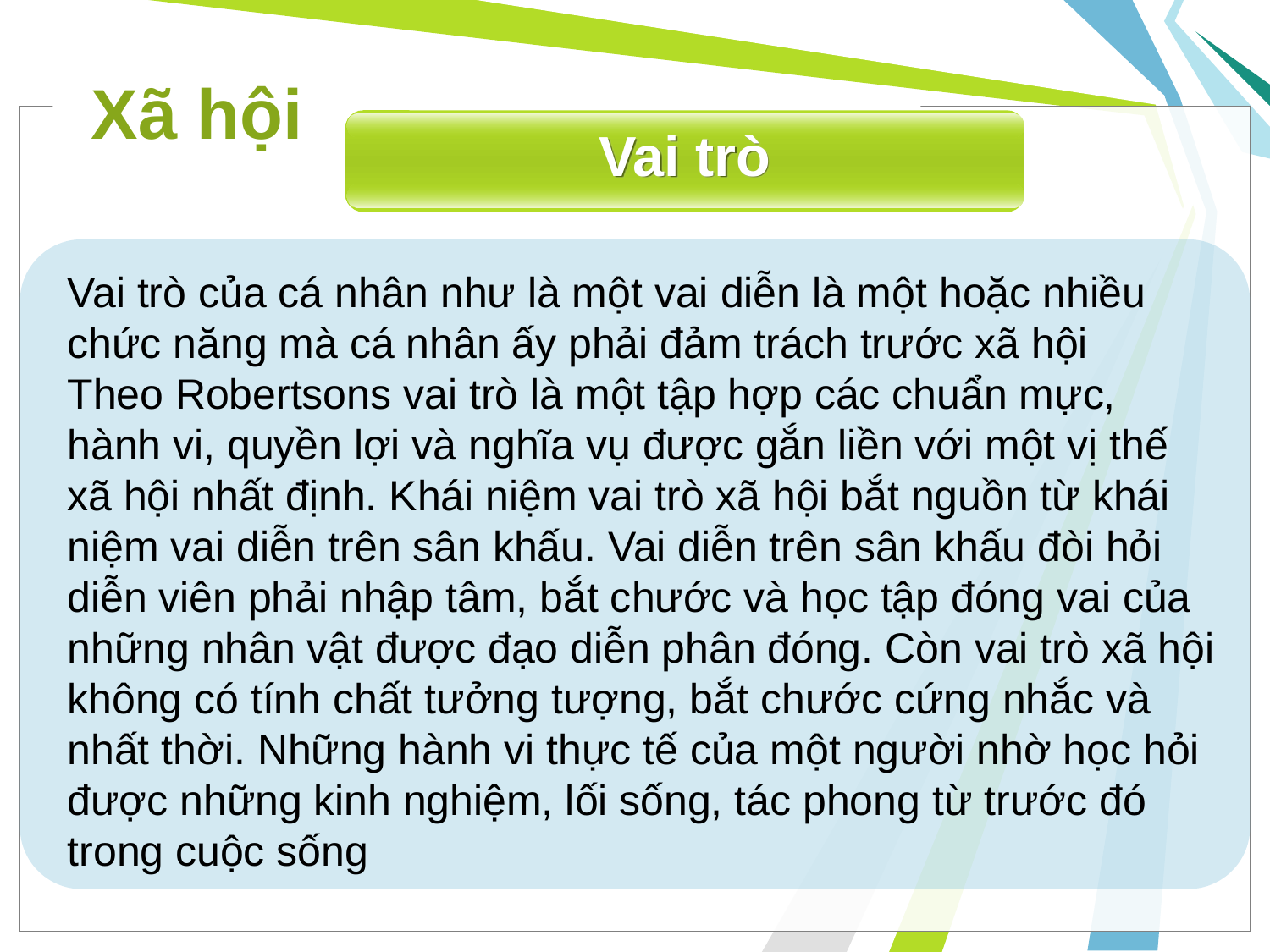

Xã hội

Vai trò

Vai trò của cá nhân như là một vai diễn là một hoặc nhiều chức năng mà cá nhân ấy phải đảm trách trước xã hội
Theo Robertsons vai trò là một tập hợp các chuẩn mực, hành vi, quyền lợi và nghĩa vụ được gắn liền với một vị thế xã hội nhất định. Khái niệm vai trò xã hội bắt nguồn từ khái niệm vai diễn trên sân khấu. Vai diễn trên sân khấu đòi hỏi diễn viên phải nhập tâm, bắt chước và học tập đóng vai của những nhân vật được đạo diễn phân đóng. Còn vai trò xã hội không có tính chất tưởng tượng, bắt chước cứng nhắc và nhất thời. Những hành vi thực tế của một người nhờ học hỏi được những kinh nghiệm, lối sống, tác phong từ trước đó trong cuộc sống